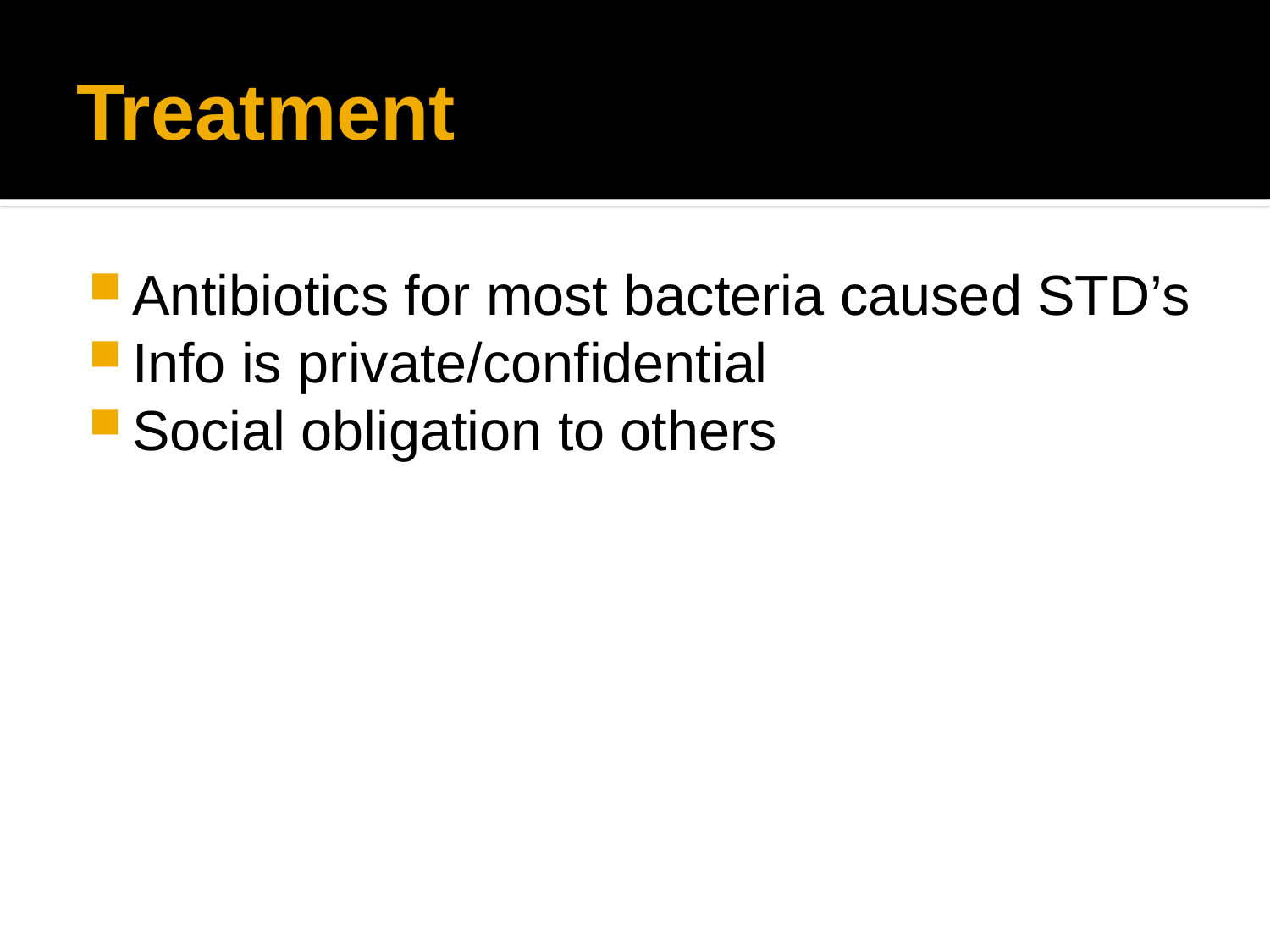

# Treatment
Antibiotics for most bacteria caused STD’s
Info is private/confidential
Social obligation to others